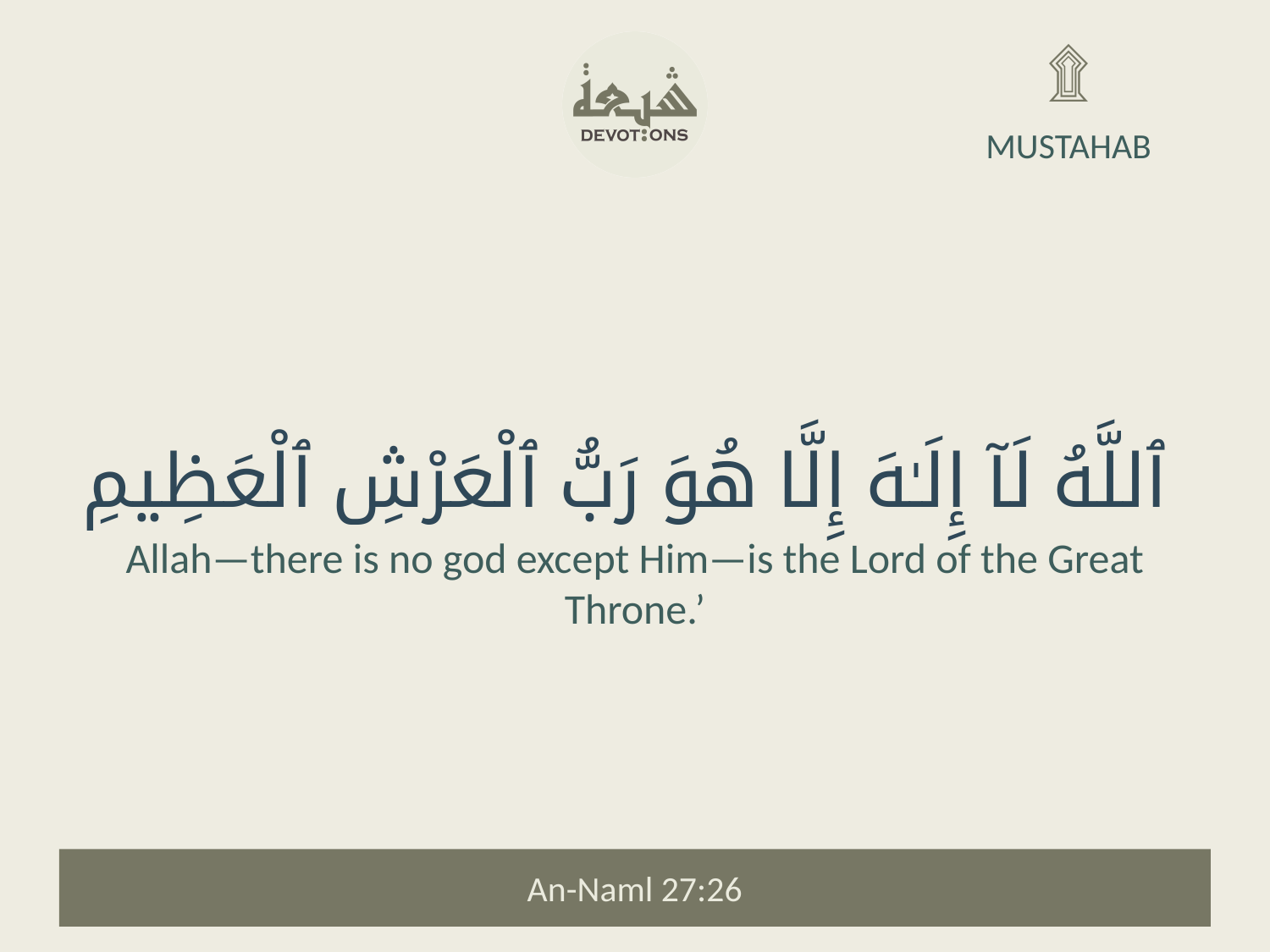

۩
MUSTAHAB
ٱللَّهُ لَآ إِلَـٰهَ إِلَّا هُوَ رَبُّ ٱلْعَرْشِ ٱلْعَظِيمِ
Allah—there is no god except Him—is the Lord of the Great Throne.’
An-Naml 27:26